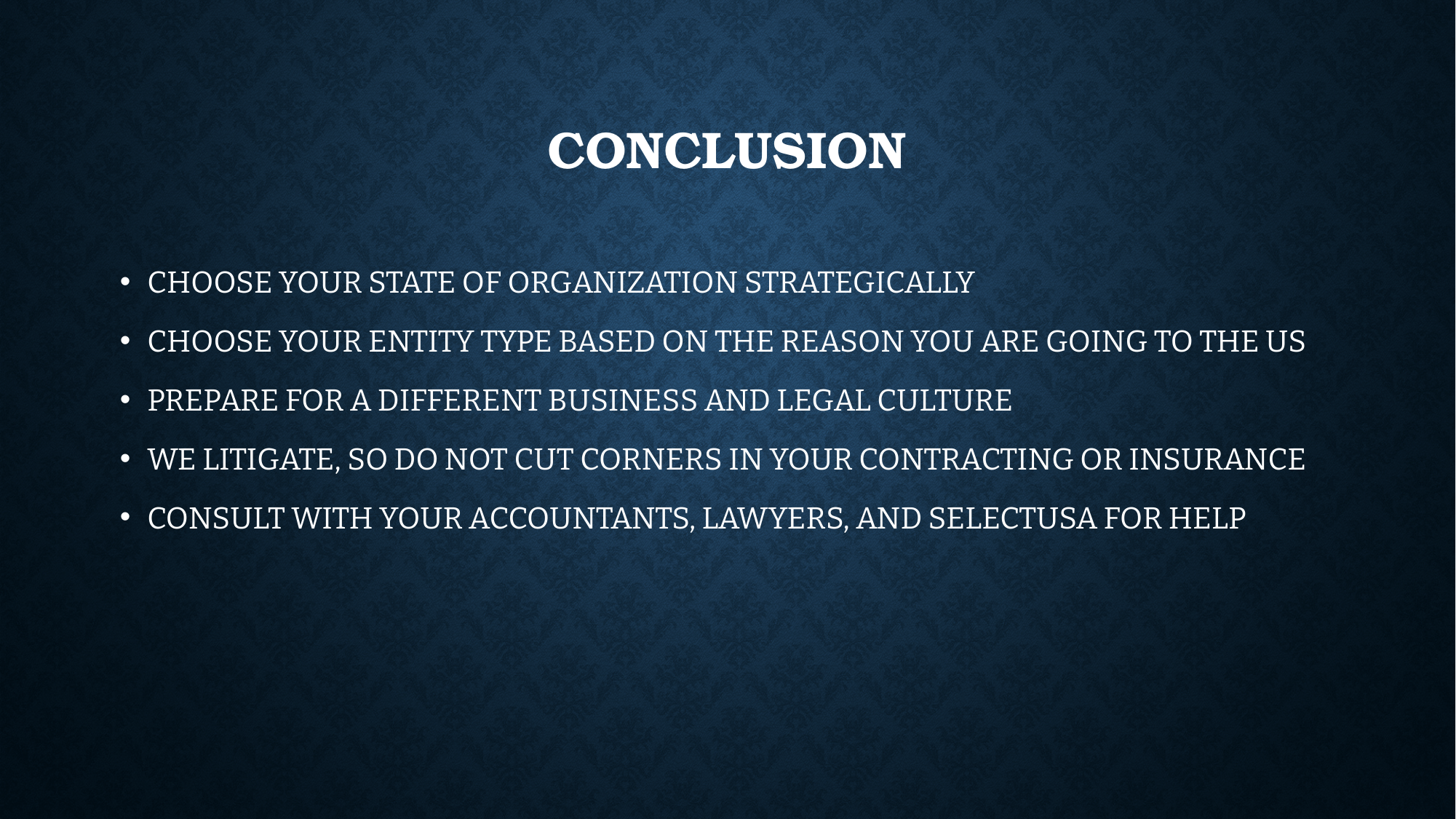

# Conclusion
CHOOSE YOUR STATE OF ORGANIZATION STRATEGICALLY
CHOOSE YOUR ENTITY TYPE BASED ON THE REASON YOU ARE GOING TO THE US
PREPARE FOR A DIFFERENT BUSINESS AND LEGAL CULTURE
WE LITIGATE, SO DO NOT CUT CORNERS IN YOUR CONTRACTING OR INSURANCE
CONSULT WITH YOUR ACCOUNTANTS, LAWYERS, AND SELECTUSA FOR HELP